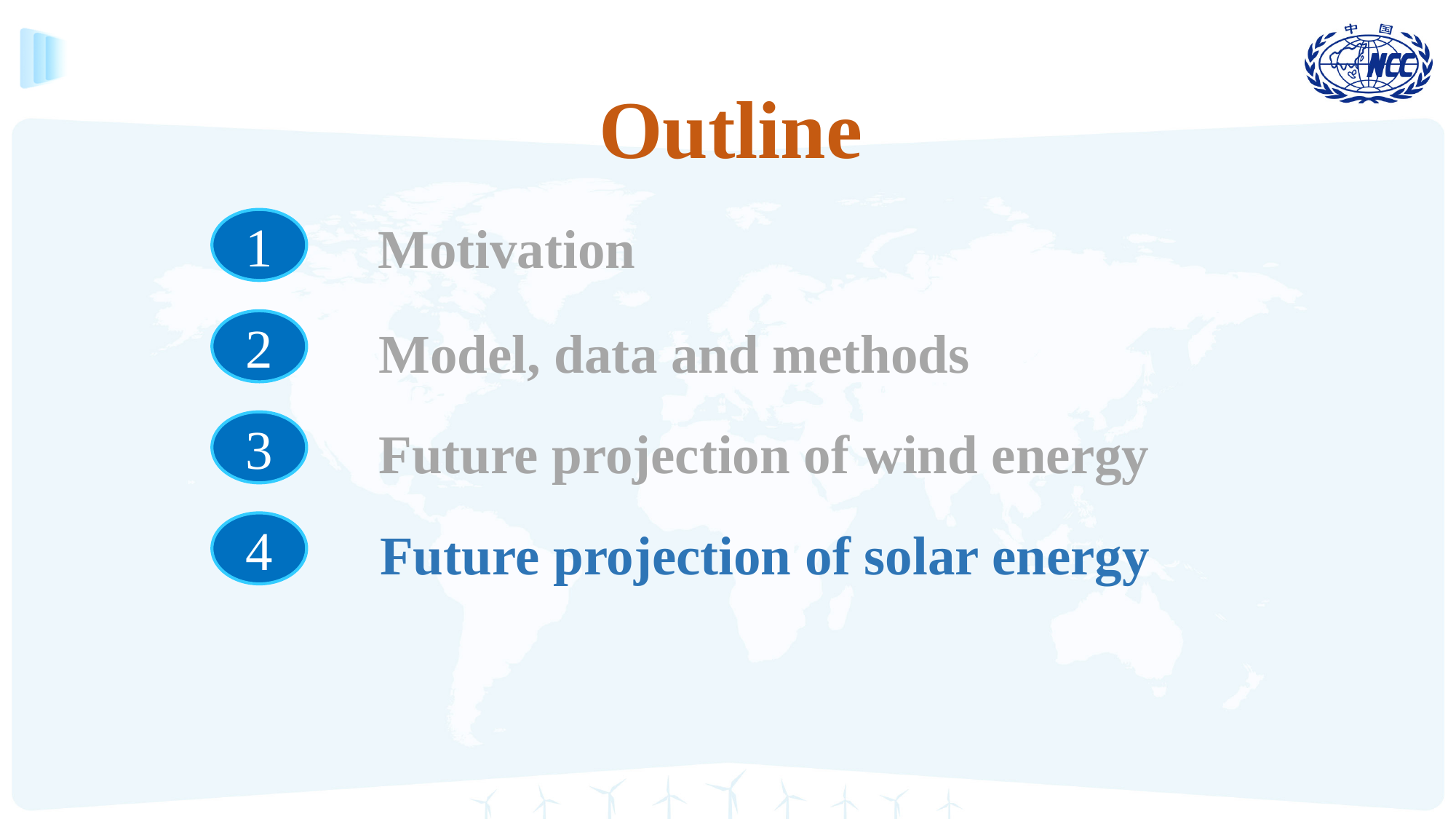

Outline
Motivation
1
Model, data and methods
2
Future projection of wind energy
3
Future projection of solar energy
4